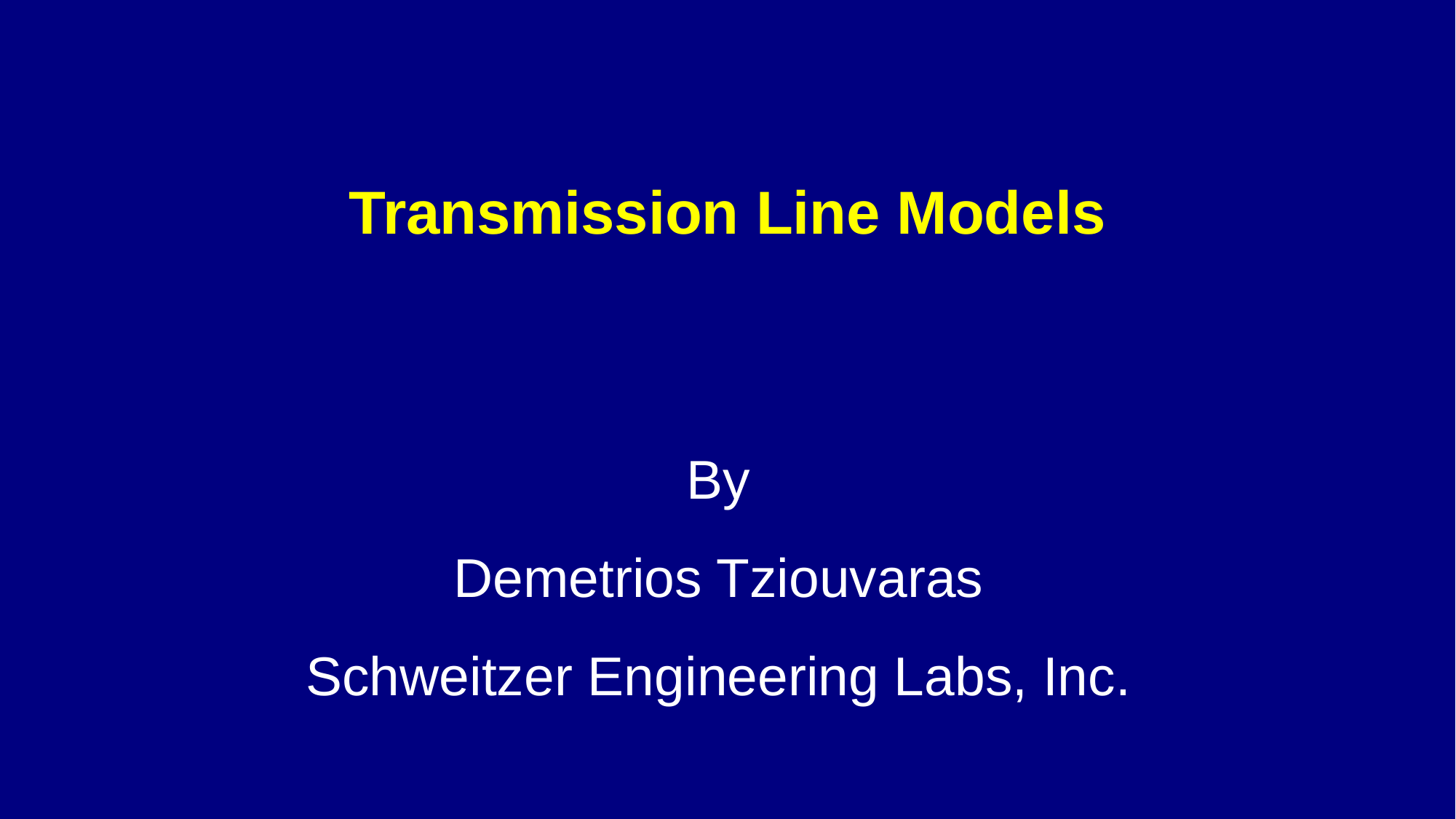

# Transmission Line Models
By
Demetrios Tziouvaras
Schweitzer Engineering Labs, Inc.